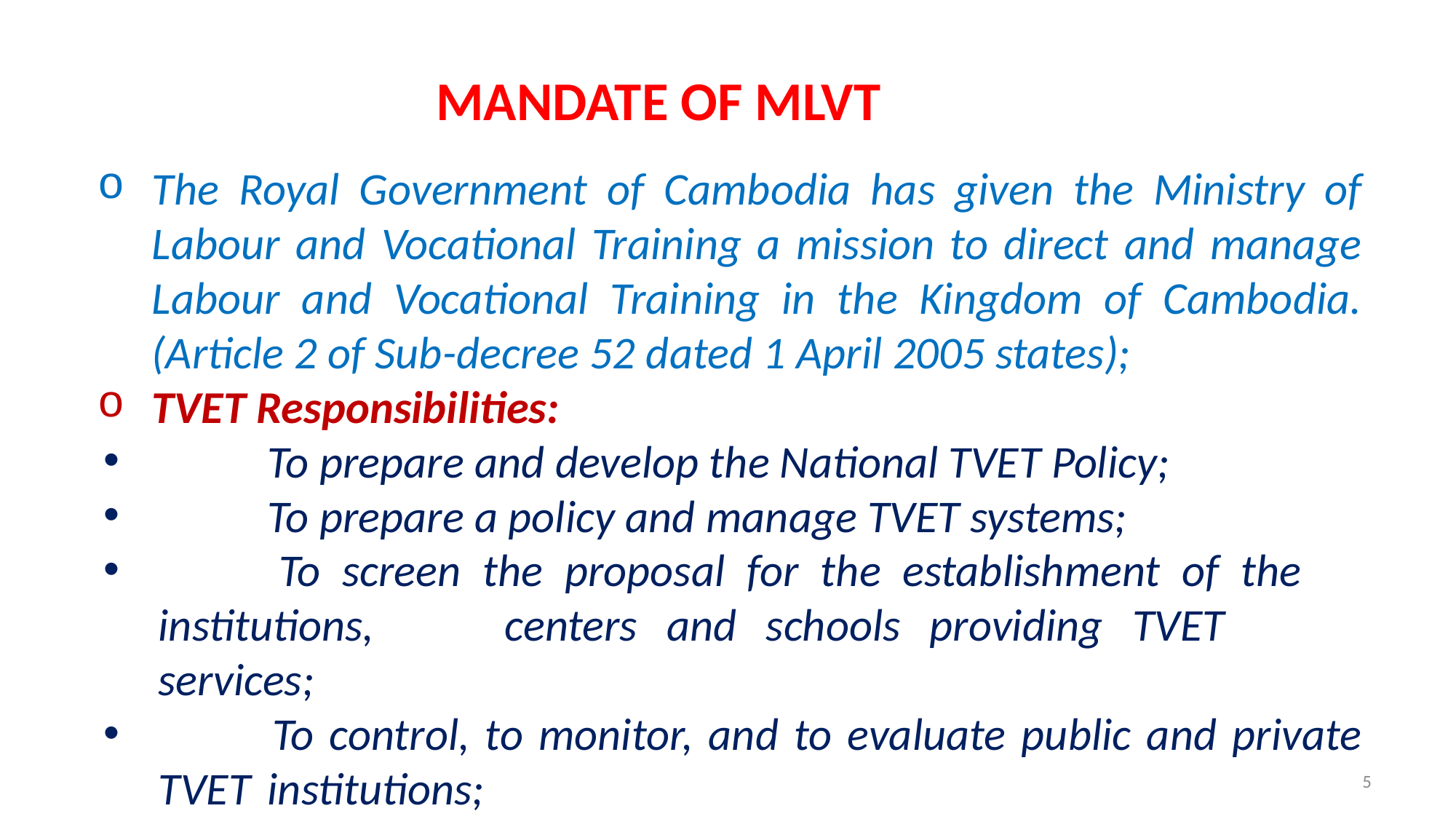

MANDATE OF MLVT
The Royal Government of Cambodia has given the Ministry of Labour and Vocational Training a mission to direct and manage Labour and Vocational Training in the Kingdom of Cambodia. (Article 2 of Sub-decree 52 dated 1 April 2005 states);
TVET Responsibilities:
	To prepare and develop the National TVET Policy;
 	To prepare a policy and manage TVET systems;
 	To screen the proposal for the establishment of the 	institutions, 	centers and schools providing TVET 	services;
 	To control, to monitor, and to evaluate public and private TVET 	institutions;

5